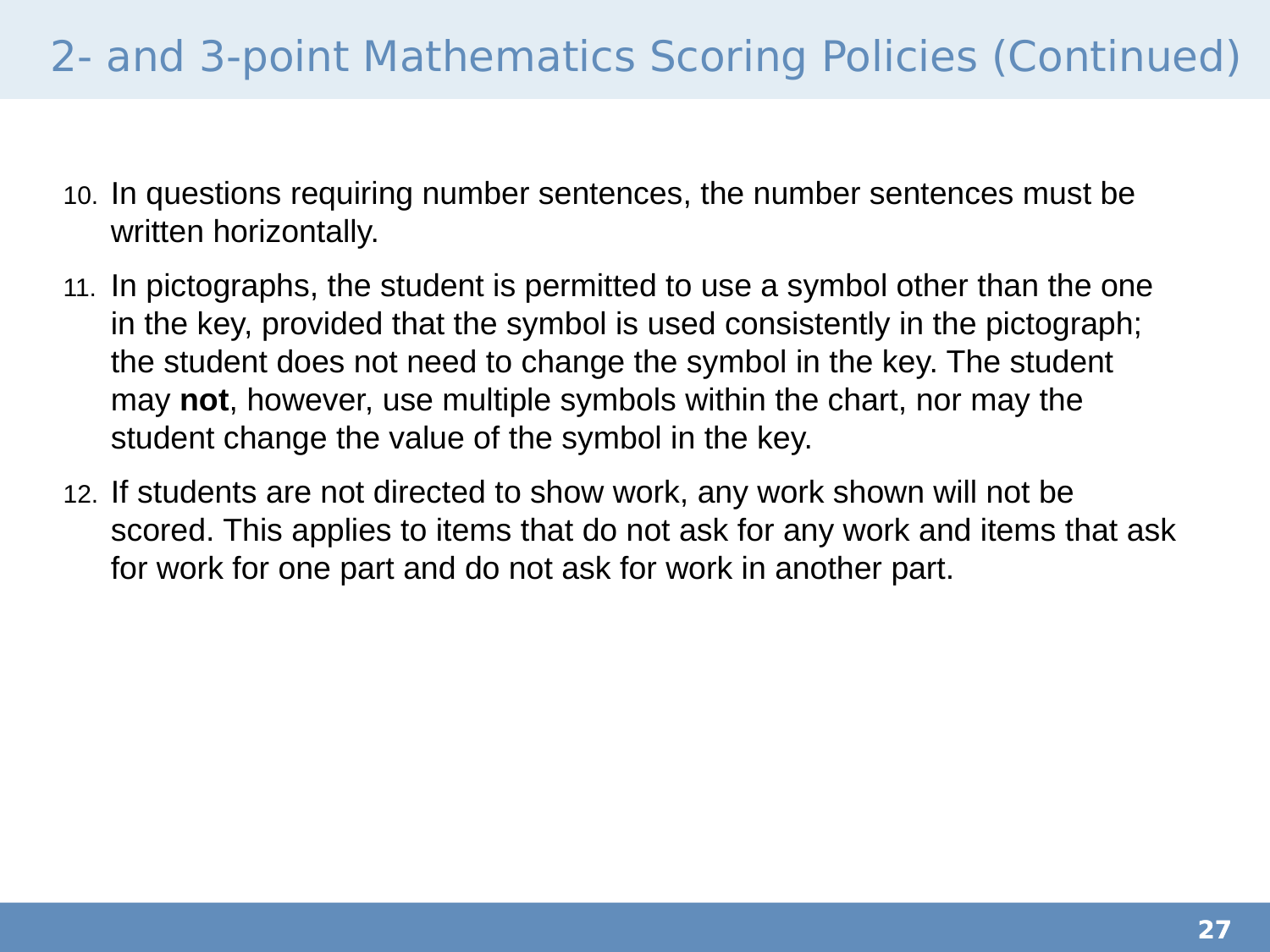

# 2- and 3-point Mathematics Scoring Policies (Continued)
In questions requiring number sentences, the number sentences must be written horizontally.
In pictographs, the student is permitted to use a symbol other than the one in the key, provided that the symbol is used consistently in the pictograph; the student does not need to change the symbol in the key. The student may not, however, use multiple symbols within the chart, nor may the student change the value of the symbol in the key.
If students are not directed to show work, any work shown will not be scored. This applies to items that do not ask for any work and items that ask for work for one part and do not ask for work in another part.

27